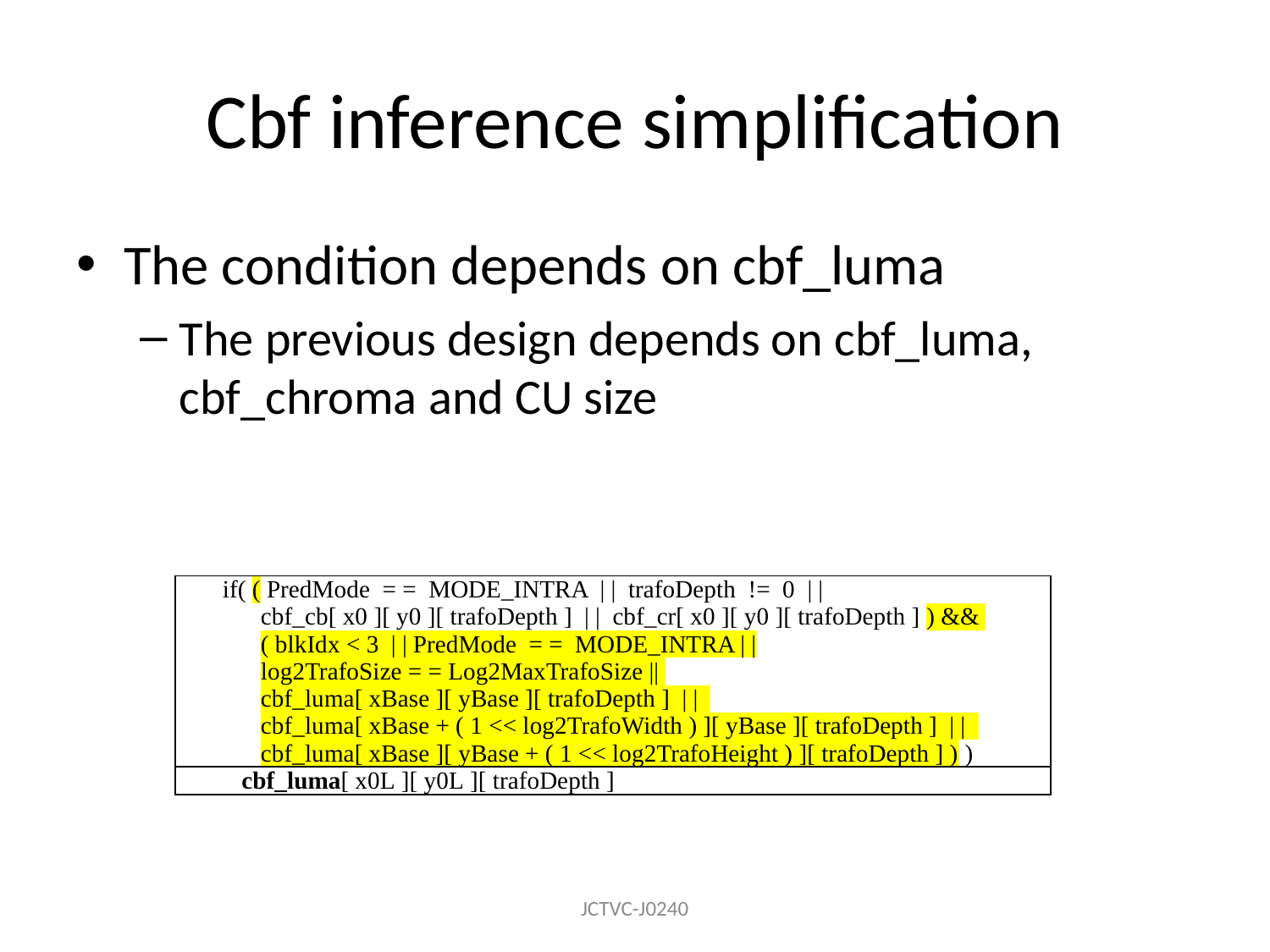

# Cbf inference simplification
The condition depends on cbf_luma
The previous design depends on cbf_luma, cbf_chroma and CU size
| if( ( PredMode = = MODE\_INTRA | | trafoDepth != 0 | | cbf\_cb[ x0 ][ y0 ][ trafoDepth ] | | cbf\_cr[ x0 ][ y0 ][ trafoDepth ] ) && ( blkIdx < 3 | | PredMode = = MODE\_INTRA | | log2TrafoSize = = Log2MaxTrafoSize || cbf\_luma[ xBase ][ yBase ][ trafoDepth ] | | cbf\_luma[ xBase + ( 1 << log2TrafoWidth ) ][ yBase ][ trafoDepth ] | | cbf\_luma[ xBase ][ yBase + ( 1 << log2TrafoHeight ) ][ trafoDepth ] ) ) |
| --- |
| cbf\_luma[ x0L ][ y0L ][ trafoDepth ] |
JCTVC-J0240